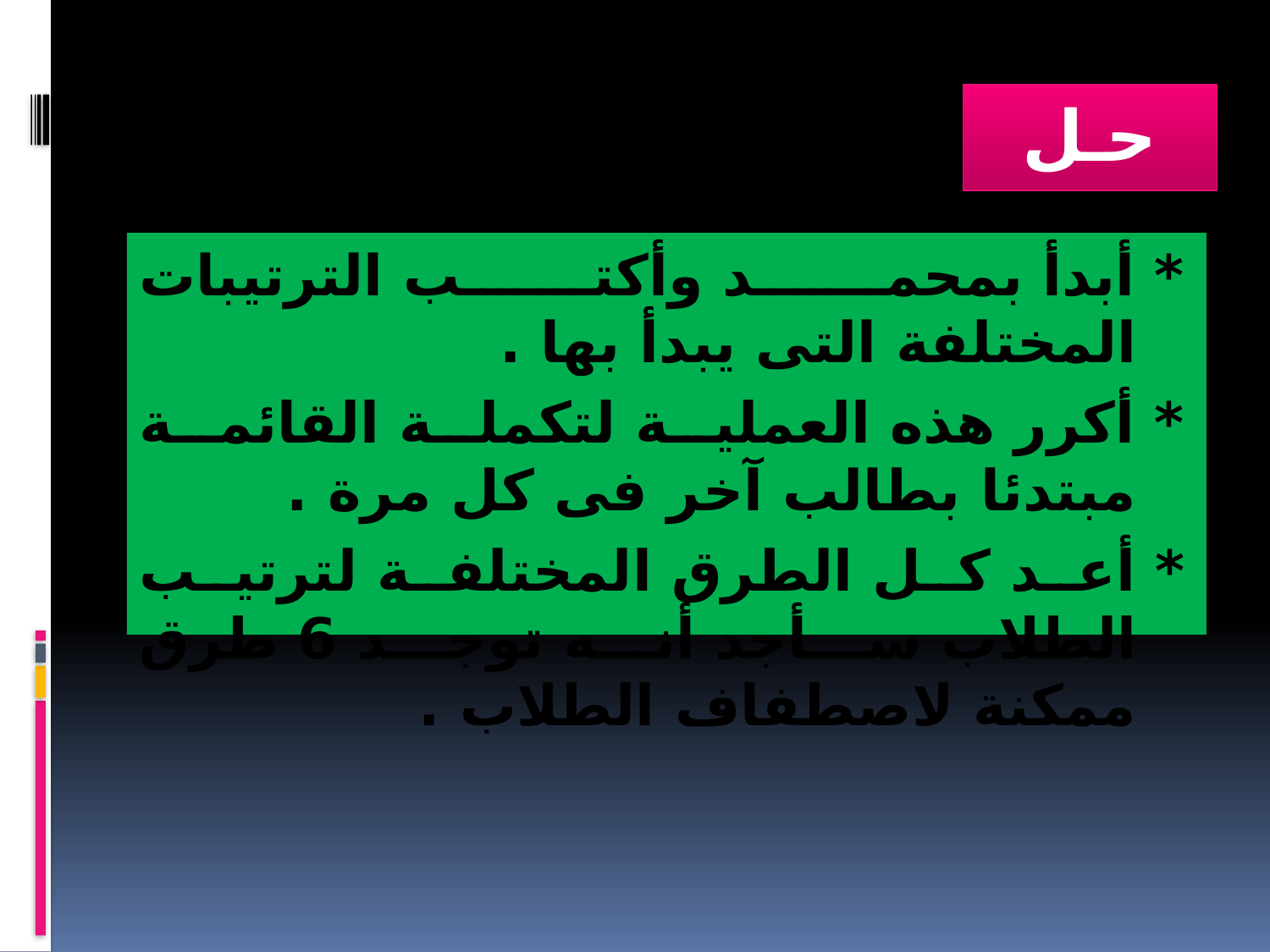

# حـل
* أبدأ بمحمد وأكتب الترتيبات المختلفة التى يبدأ بها .
* أكرر هذه العملية لتكملة القائمة مبتدئا بطالب آخر فى كل مرة .
* أعد كل الطرق المختلفة لترتيب الطلاب سأجد أنه توجد 6 طرق ممكنة لاصطفاف الطلاب .